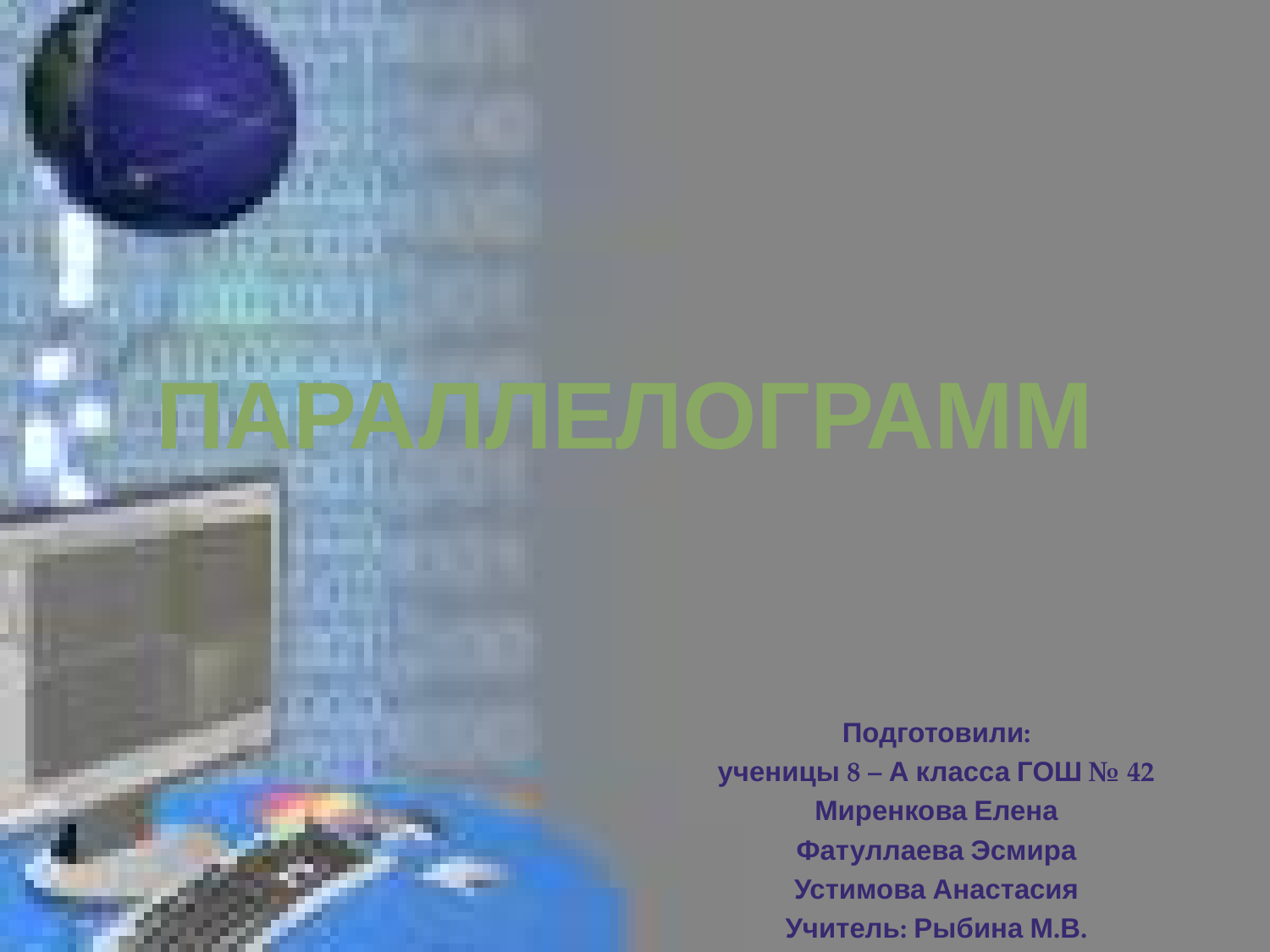

ПАРАЛЛЕЛОГРАММ
Подготовили:
ученицы 8 – А класса ГОШ № 42
Миренкова Елена
Фатуллаева Эсмира
Устимова Анастасия
Учитель: Рыбина М.В.